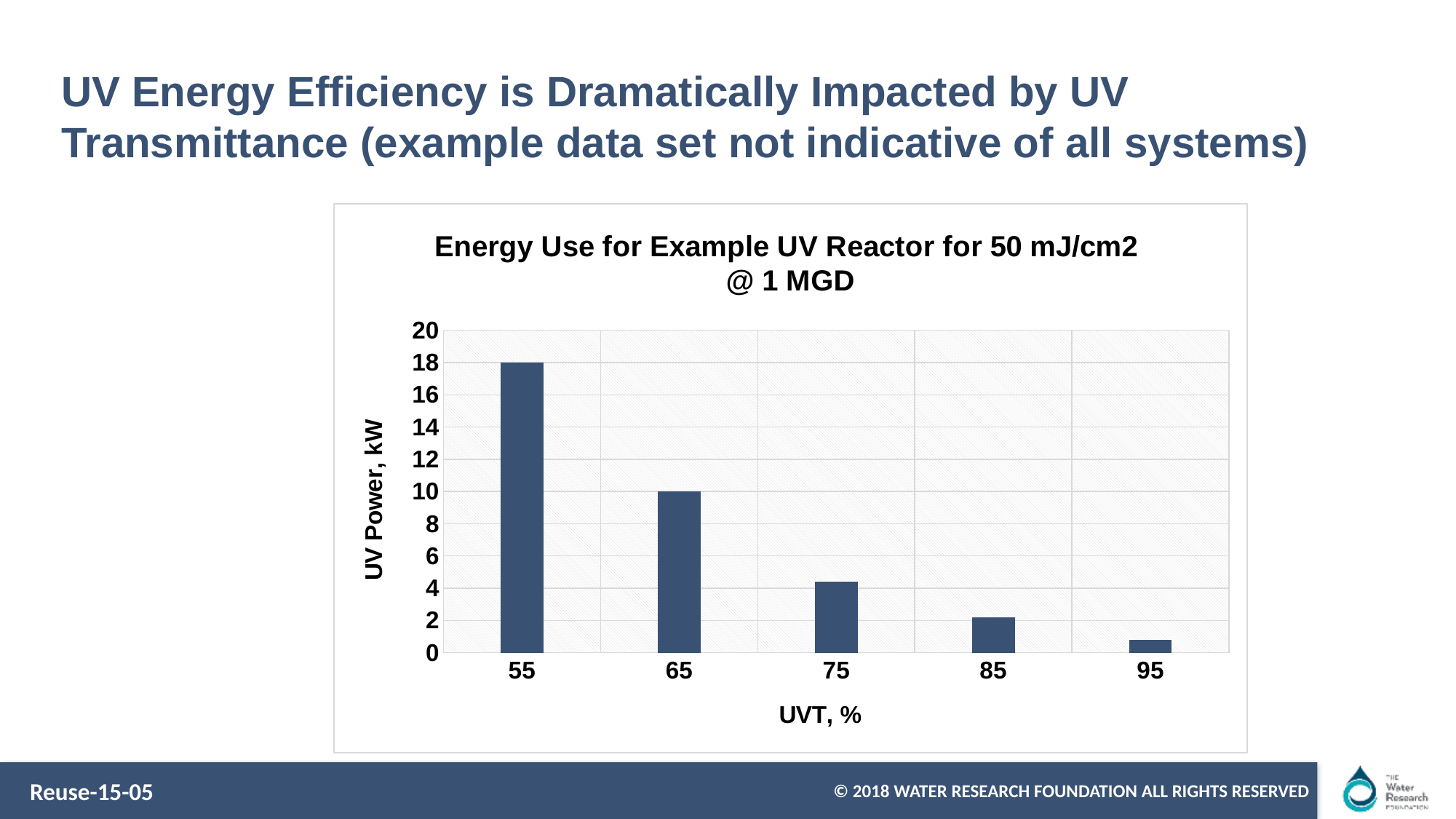

# UV Energy Efficiency is Dramatically Impacted by UV Transmittance (example data set not indicative of all systems)

### Chart: Energy Use for Example UV Reactor for 50 mJ/cm2 @ 1 MGD

| Category |  |
|---|---|
| 55 | 18.0 |
| 65 | 10.0 |
| 75 | 4.4 |
| 85 | 2.2 |
| 95 | 0.8 |